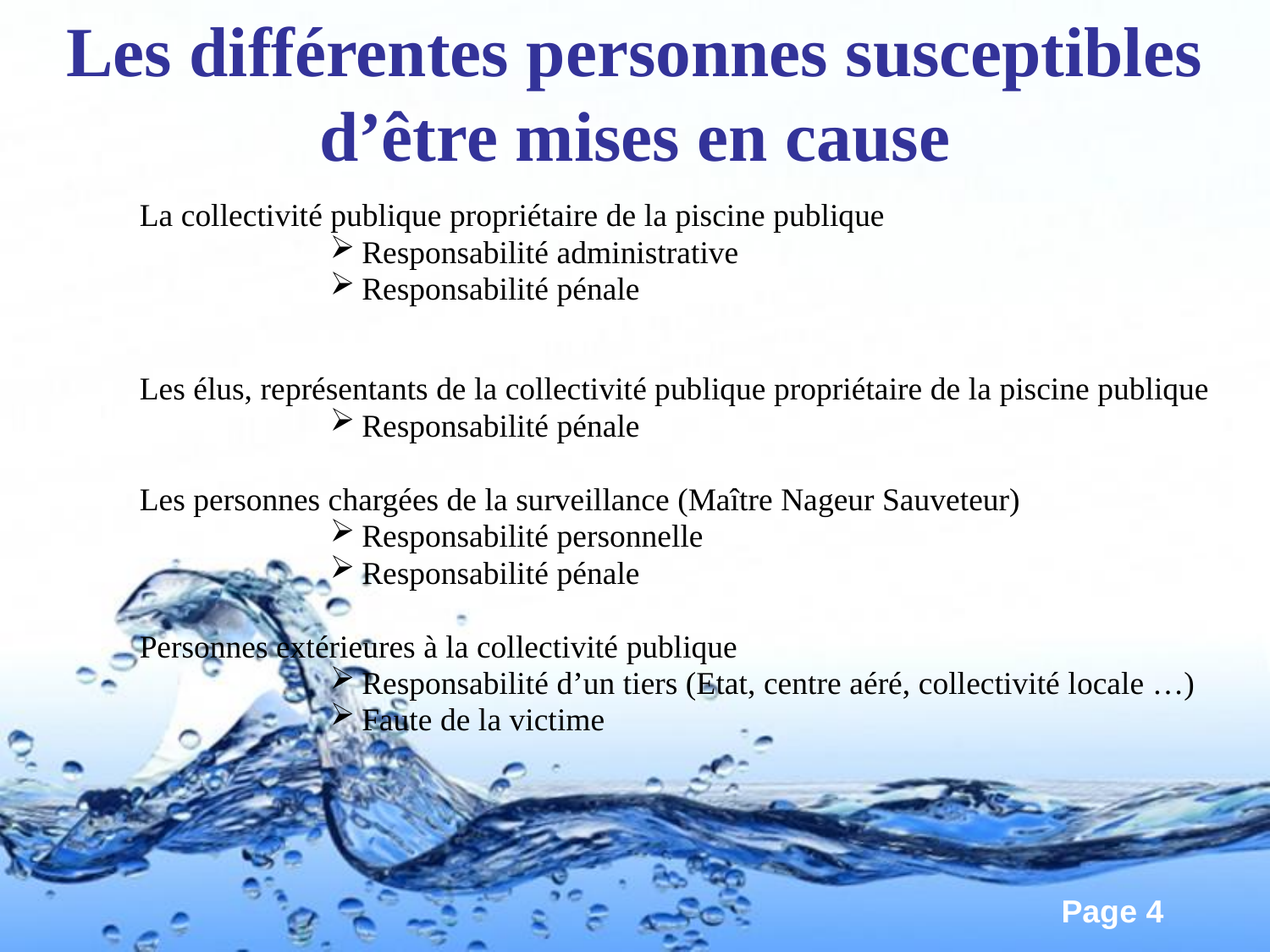

# Les différentes personnes susceptibles d’être mises en cause
La collectivité publique propriétaire de la piscine publique
Responsabilité administrative
Responsabilité pénale

Les élus, représentants de la collectivité publique propriétaire de la piscine publique
Responsabilité pénale

Les personnes chargées de la surveillance (Maître Nageur Sauveteur)
Responsabilité personnelle
Responsabilité pénale

Personnes extérieures à la collectivité publique
Responsabilité d’un tiers (Etat, centre aéré, collectivité locale …)
Faute de la victime